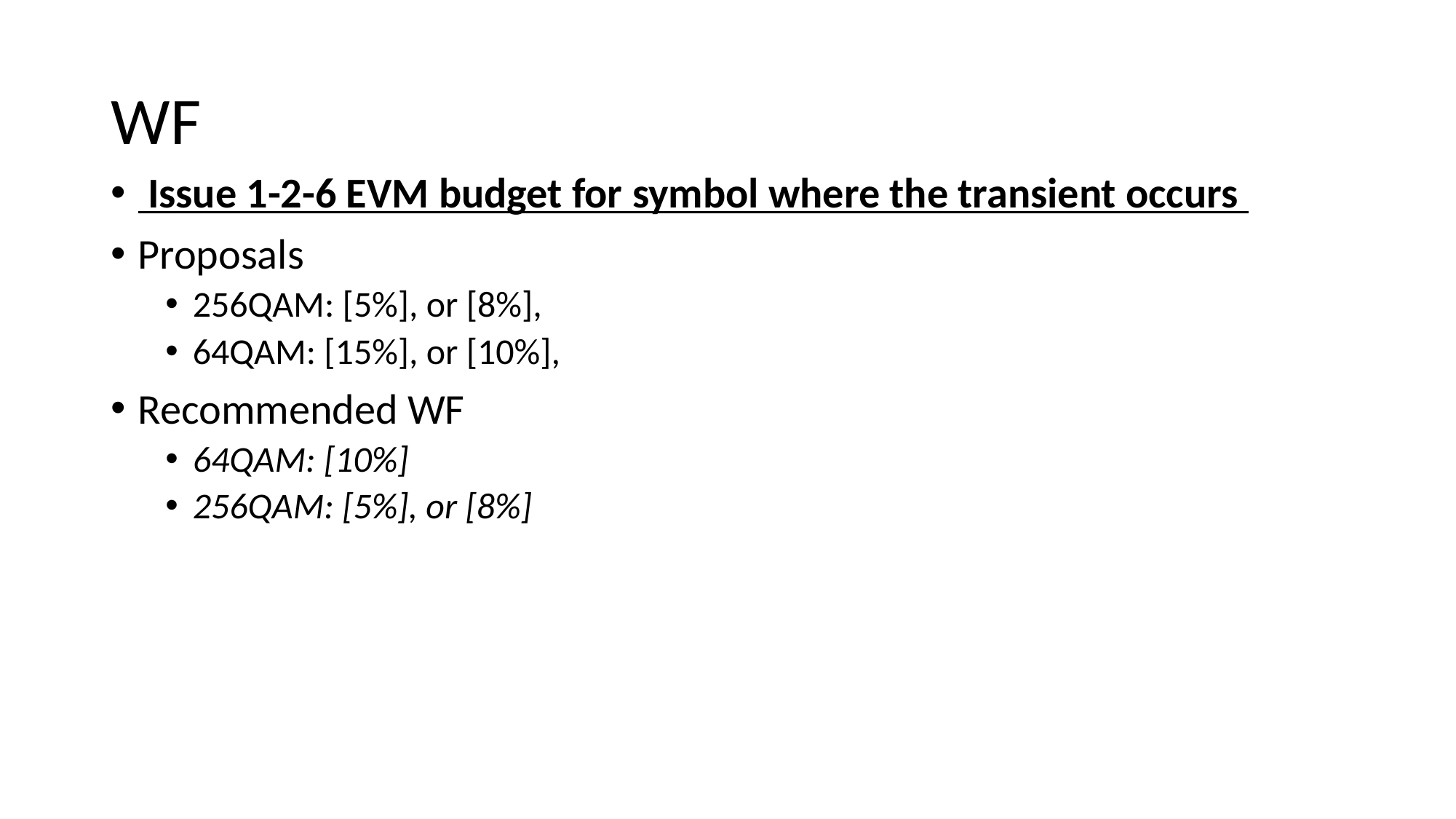

# WF
 Issue 1-2-6 EVM budget for symbol where the transient occurs
Proposals
256QAM: [5%], or [8%],
64QAM: [15%], or [10%],
Recommended WF
64QAM: [10%]
256QAM: [5%], or [8%]